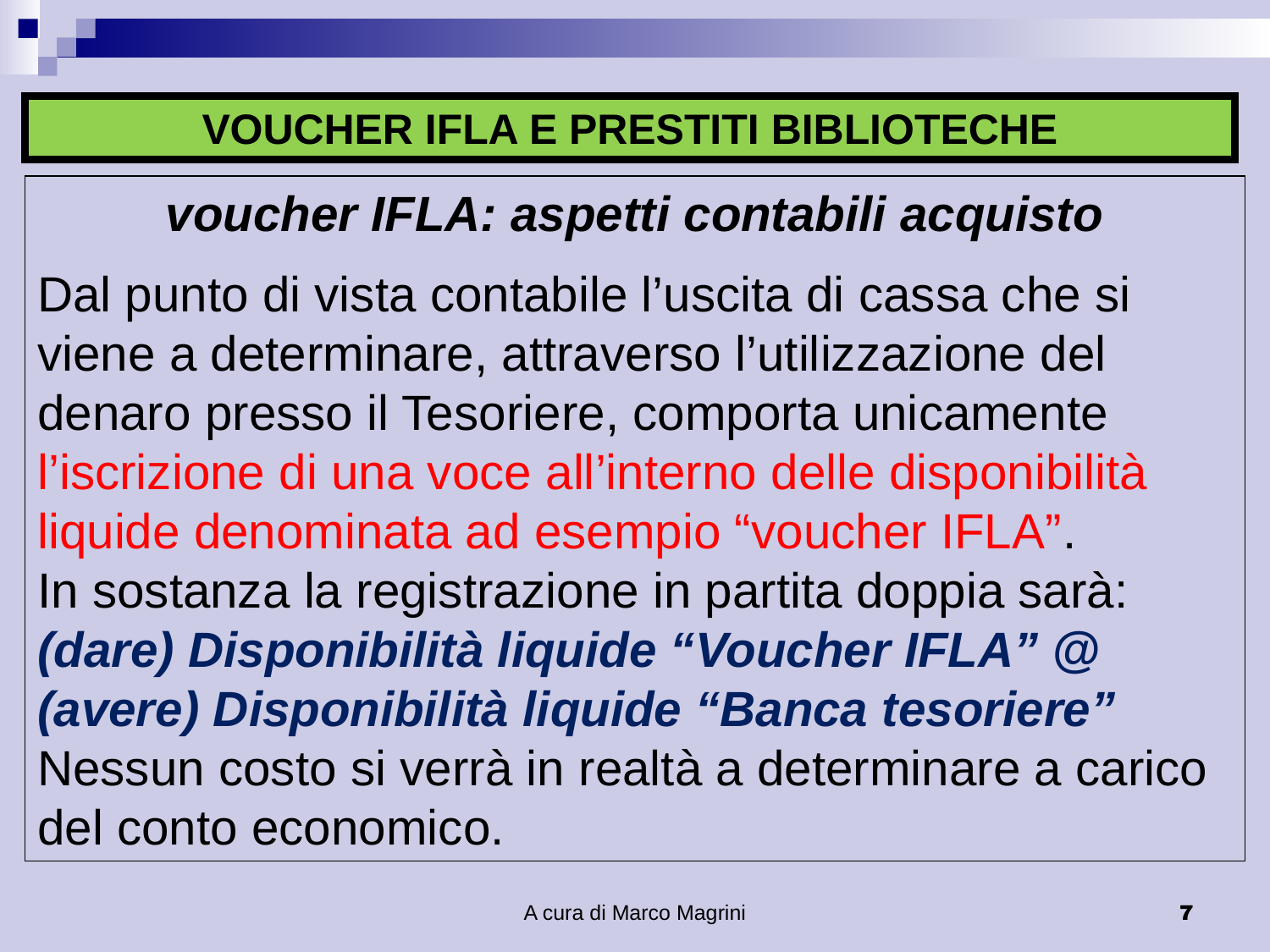

VOUCHER IFLA E PRESTITI BIBLIOTECHE
voucher IFLA: aspetti contabili acquisto

Dal punto di vista contabile l’uscita di cassa che si viene a determinare, attraverso l’utilizzazione del denaro presso il Tesoriere, comporta unicamente l’iscrizione di una voce all’interno delle disponibilità liquide denominata ad esempio “voucher IFLA”.
In sostanza la registrazione in partita doppia sarà:
(dare) Disponibilità liquide “Voucher IFLA” @ (avere) Disponibilità liquide “Banca tesoriere”
Nessun costo si verrà in realtà a determinare a carico del conto economico.

A cura di Marco Magrini
7